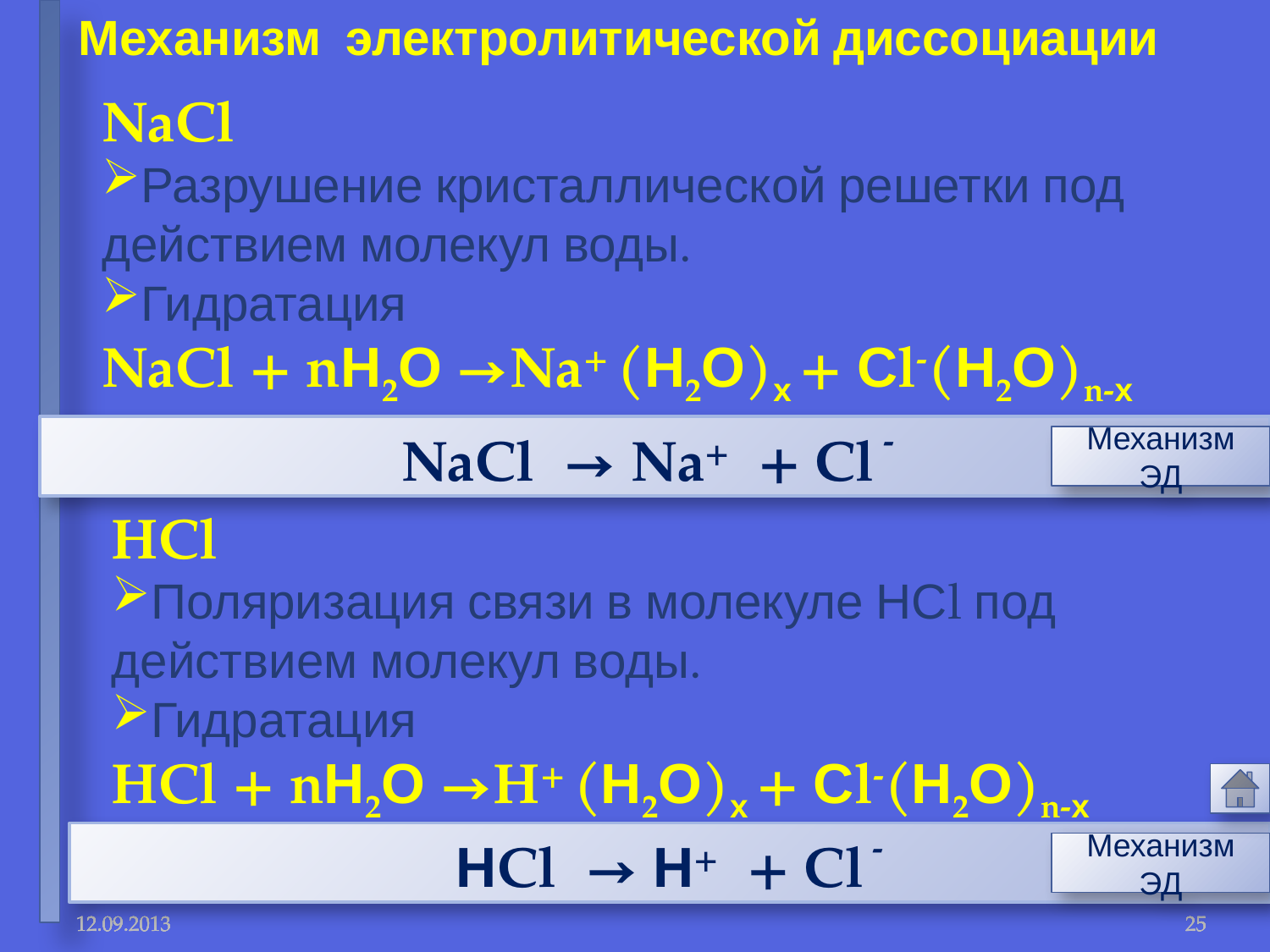

Механизм  электролитической диссоциации
NaCl
Разрушение кристаллической решетки под действием молекул воды.
Гидратация
NaCl + nН2О →Na+ (Н2О)х + Сl-(Н2О)n-х

NaCl  → Na+  + Cl -
Механизм ЭД

HCl
Поляризация связи в молекуле НСl под действием молекул воды.
Гидратация
HCl + nН2О →H+ (Н2О)х + Сl-(Н2О)n-х

НCl  → Н+  + Cl -
Механизм ЭД
12.09.2013
12.09.2013
12.09.2013
12.09.2013
12.09.2013
12.09.2013
25
25
25
25
25
25